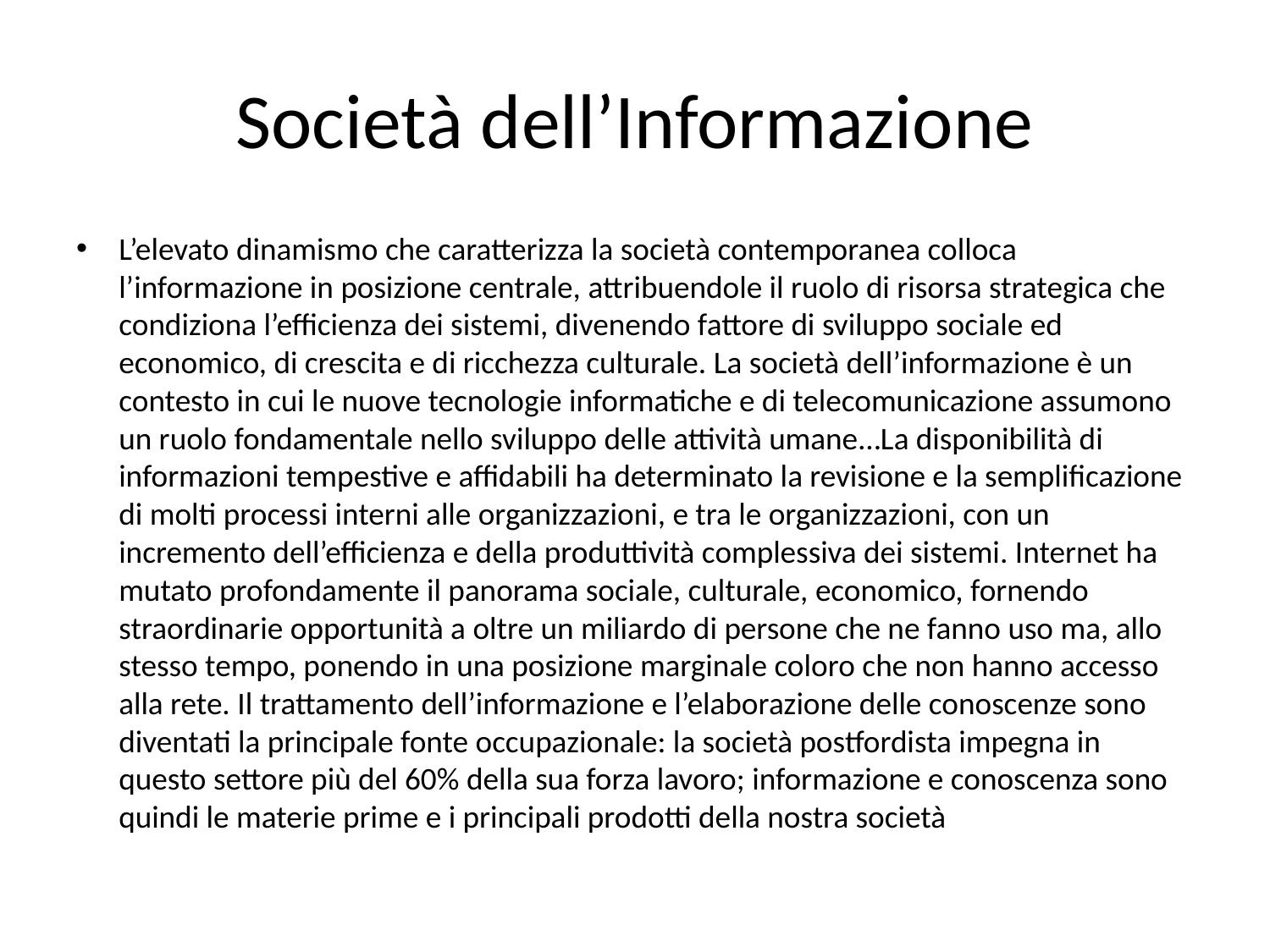

# Società dell’Informazione
L’elevato dinamismo che caratterizza la società contemporanea colloca l’informazione in posizione centrale, attribuendole il ruolo di risorsa strategica che condiziona l’efficienza dei sistemi, divenendo fattore di sviluppo sociale ed economico, di crescita e di ricchezza culturale. La società dell’informazione è un contesto in cui le nuove tecnologie informatiche e di telecomunicazione assumono un ruolo fondamentale nello sviluppo delle attività umane…La disponibilità di informazioni tempestive e affidabili ha determinato la revisione e la semplificazione di molti processi interni alle organizzazioni, e tra le organizzazioni, con un incremento dell’efficienza e della produttività complessiva dei sistemi. Internet ha mutato profondamente il panorama sociale, culturale, economico, fornendo straordinarie opportunità a oltre un miliardo di persone che ne fanno uso ma, allo stesso tempo, ponendo in una posizione marginale coloro che non hanno accesso alla rete. Il trattamento dell’informazione e l’elaborazione delle conoscenze sono diventati la principale fonte occupazionale: la società postfordista impegna in questo settore più del 60% della sua forza lavoro; informazione e conoscenza sono quindi le materie prime e i principali prodotti della nostra società